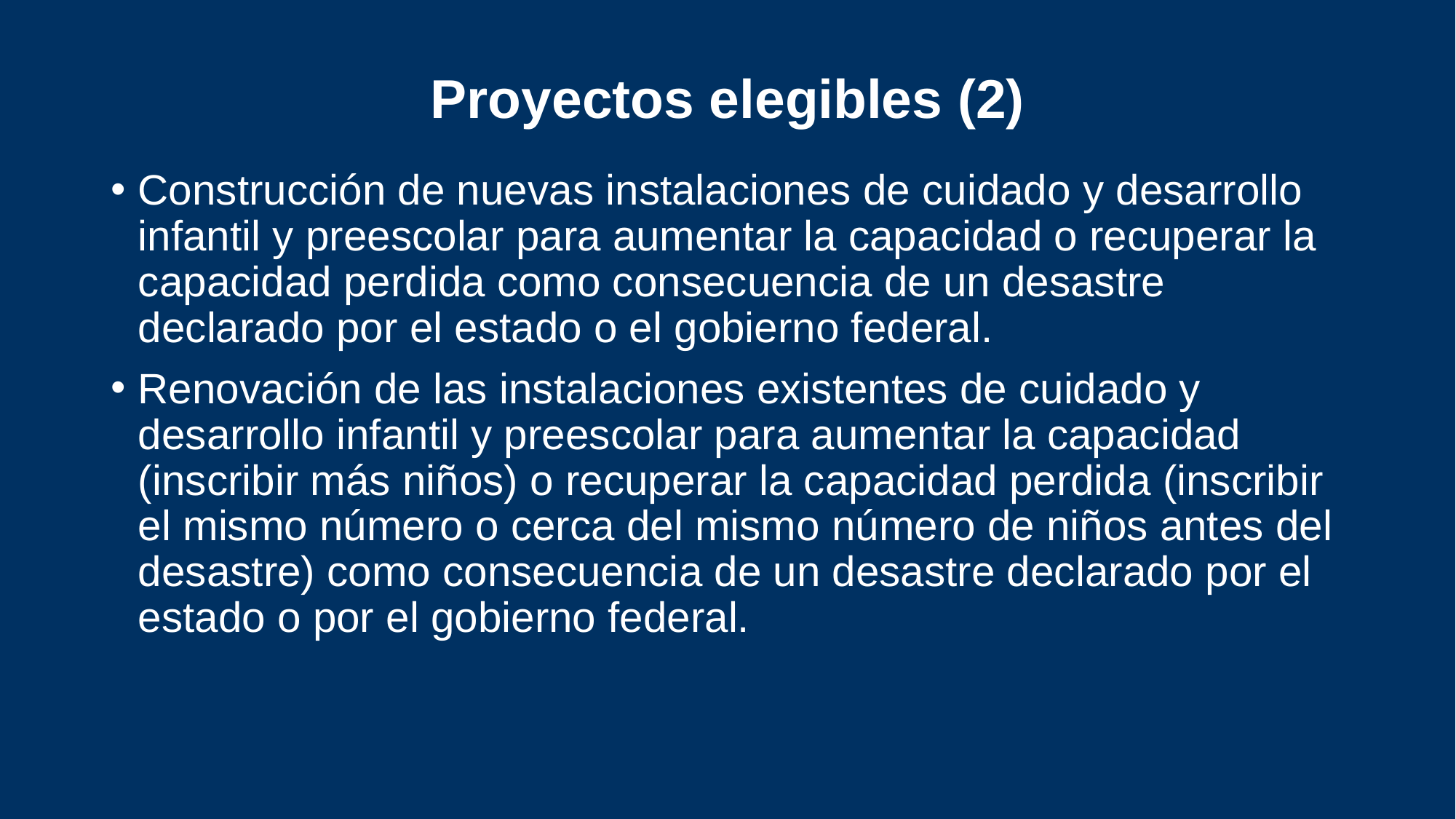

# Proyectos elegibles (2)
Construcción de nuevas instalaciones de cuidado y desarrollo infantil y preescolar para aumentar la capacidad o recuperar la capacidad perdida como consecuencia de un desastre declarado por el estado o el gobierno federal.
Renovación de las instalaciones existentes de cuidado y desarrollo infantil y preescolar para aumentar la capacidad (inscribir más niños) o recuperar la capacidad perdida (inscribir el mismo número o cerca del mismo número de niños antes del desastre) como consecuencia de un desastre declarado por el estado o por el gobierno federal.